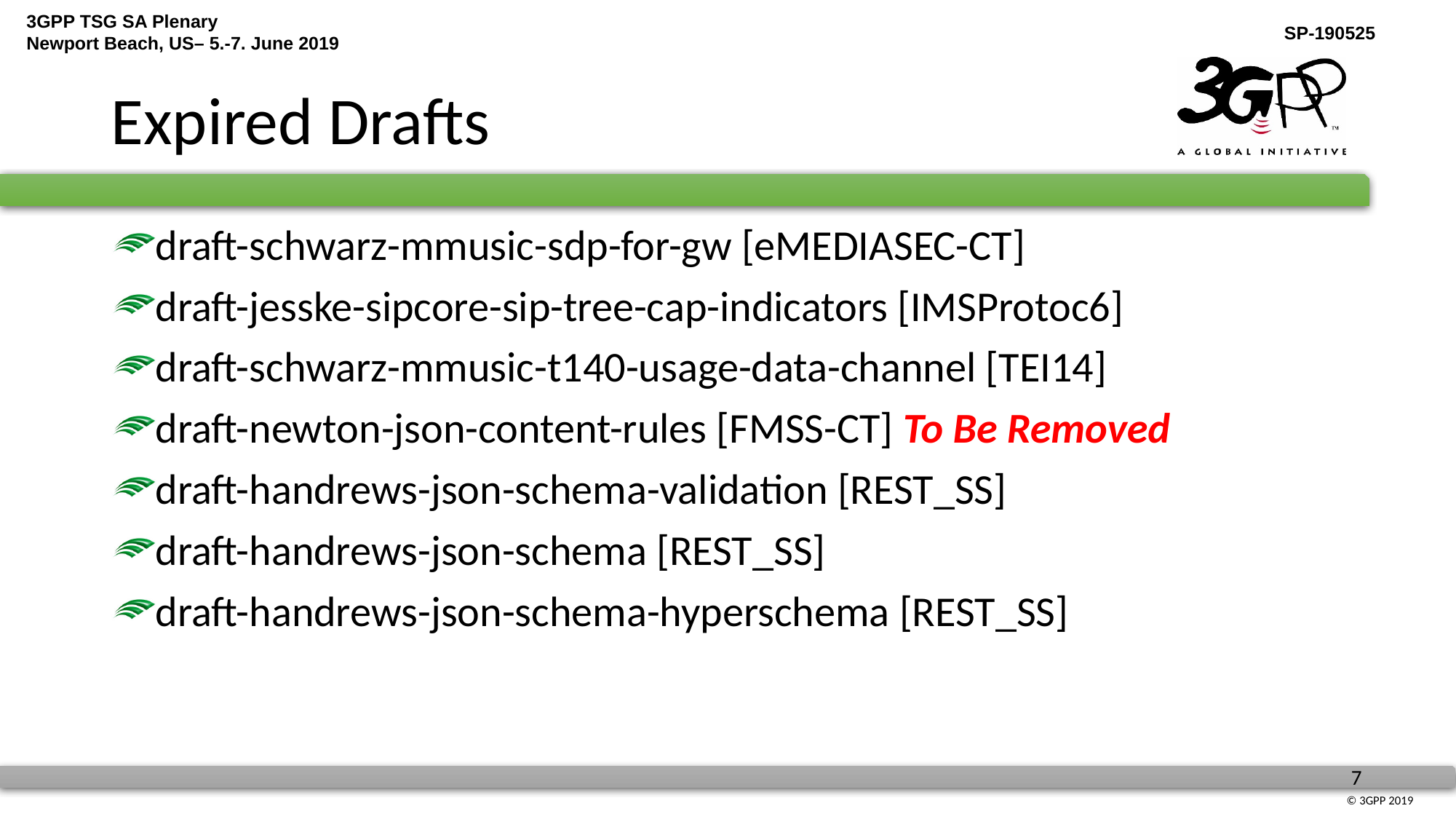

# Expired Drafts
draft-schwarz-mmusic-sdp-for-gw [eMEDIASEC-CT]
draft-jesske-sipcore-sip-tree-cap-indicators [IMSProtoc6]
draft-schwarz-mmusic-t140-usage-data-channel [TEI14]
draft-newton-json-content-rules [FMSS-CT] To Be Removed
draft-handrews-json-schema-validation [REST_SS]
draft-handrews-json-schema [REST_SS]
draft-handrews-json-schema-hyperschema [REST_SS]